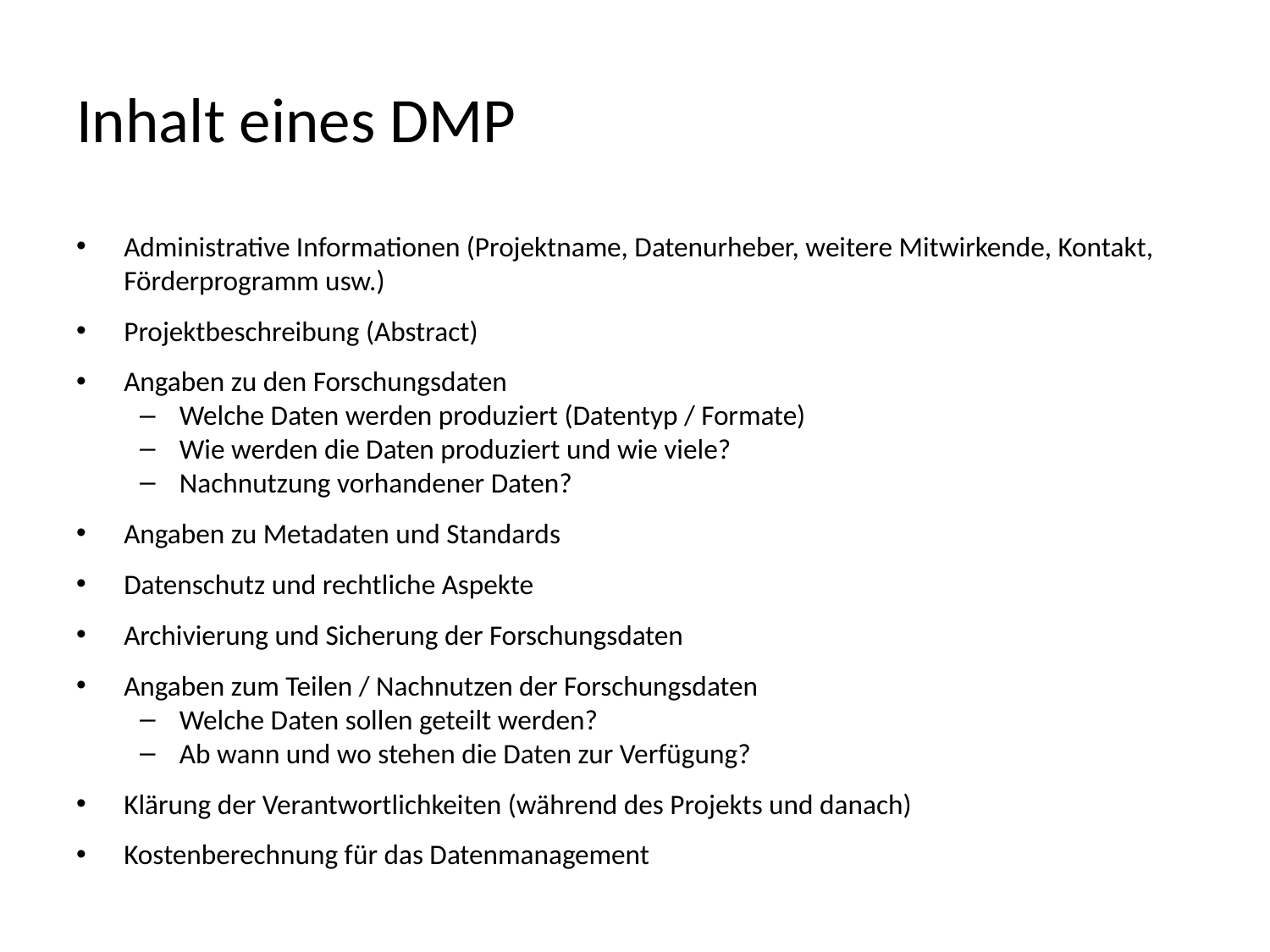

# Inhalt eines DMP
Administrative Informationen (Projektname, Datenurheber, weitere Mitwirkende, Kontakt, Förderprogramm usw.)
Projektbeschreibung (Abstract)
Angaben zu den Forschungsdaten
Welche Daten werden produziert (Datentyp / Formate)
Wie werden die Daten produziert und wie viele?
Nachnutzung vorhandener Daten?
Angaben zu Metadaten und Standards
Datenschutz und rechtliche Aspekte
Archivierung und Sicherung der Forschungsdaten
Angaben zum Teilen / Nachnutzen der Forschungsdaten
Welche Daten sollen geteilt werden?
Ab wann und wo stehen die Daten zur Verfügung?
Klärung der Verantwortlichkeiten (während des Projekts und danach)
Kostenberechnung für das Datenmanagement